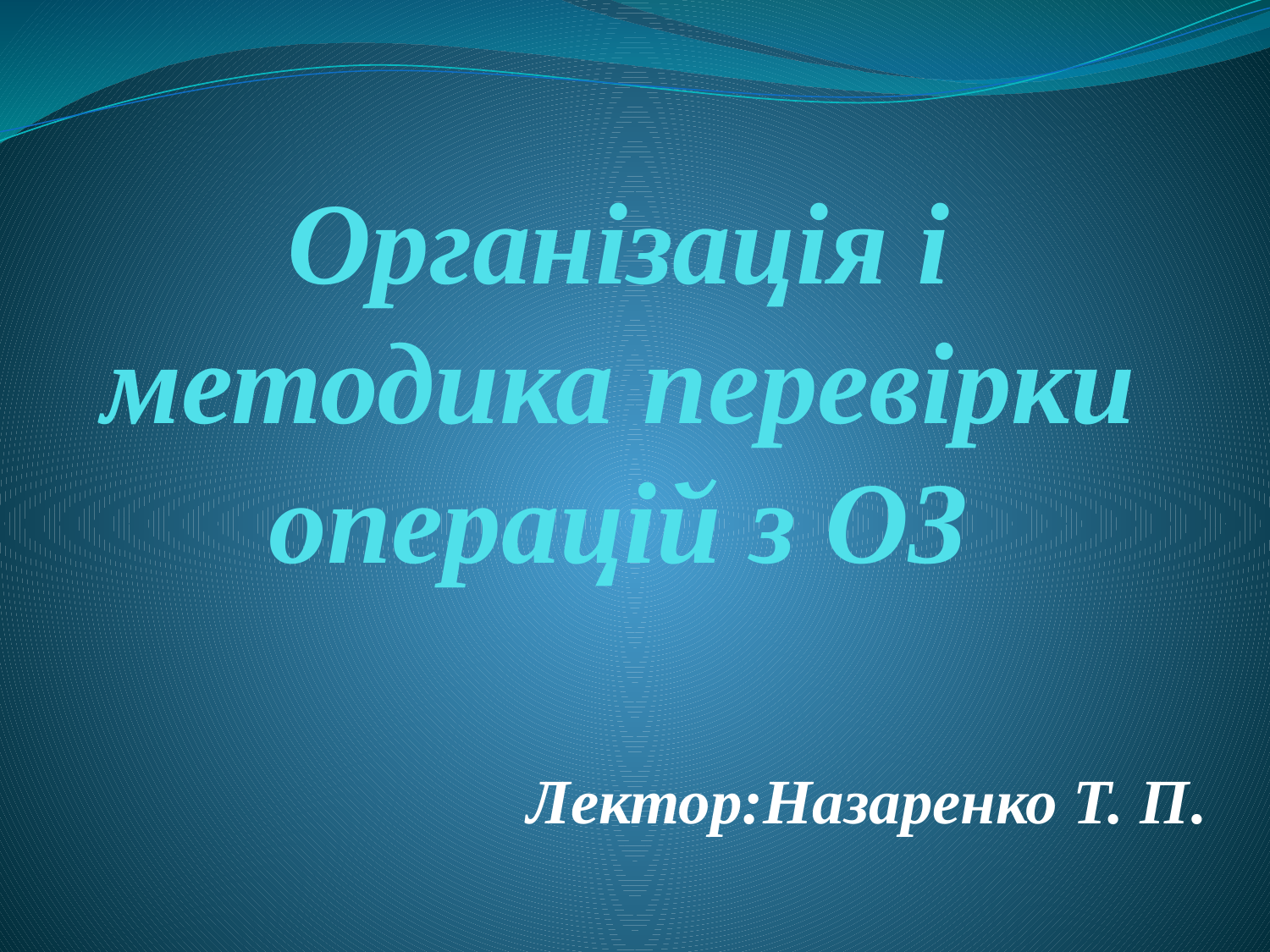

# Організація і методика перевірки операцій з ОЗ
Лектор:Назаренко Т. П.